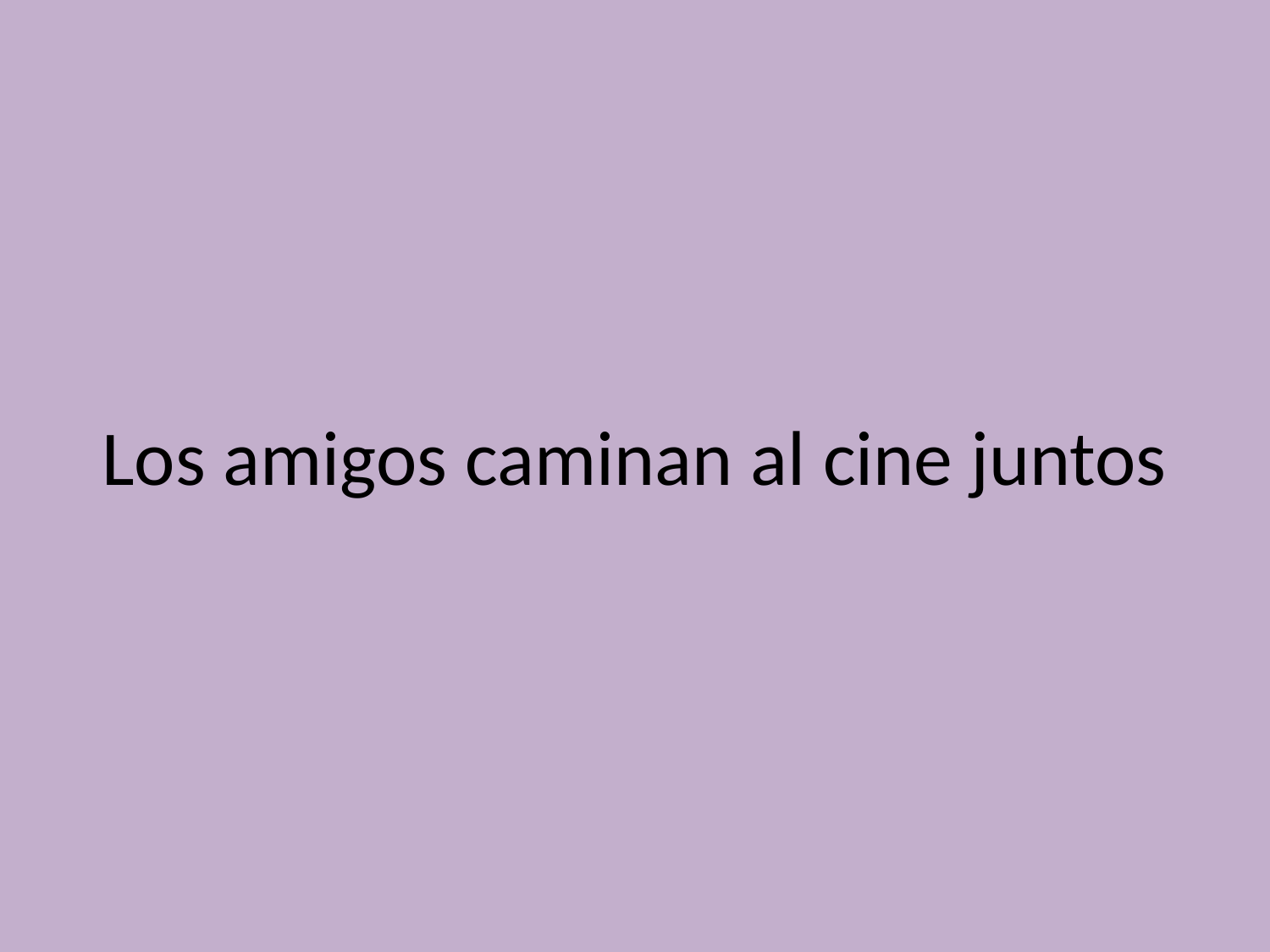

# Los amigos caminan al cine juntos